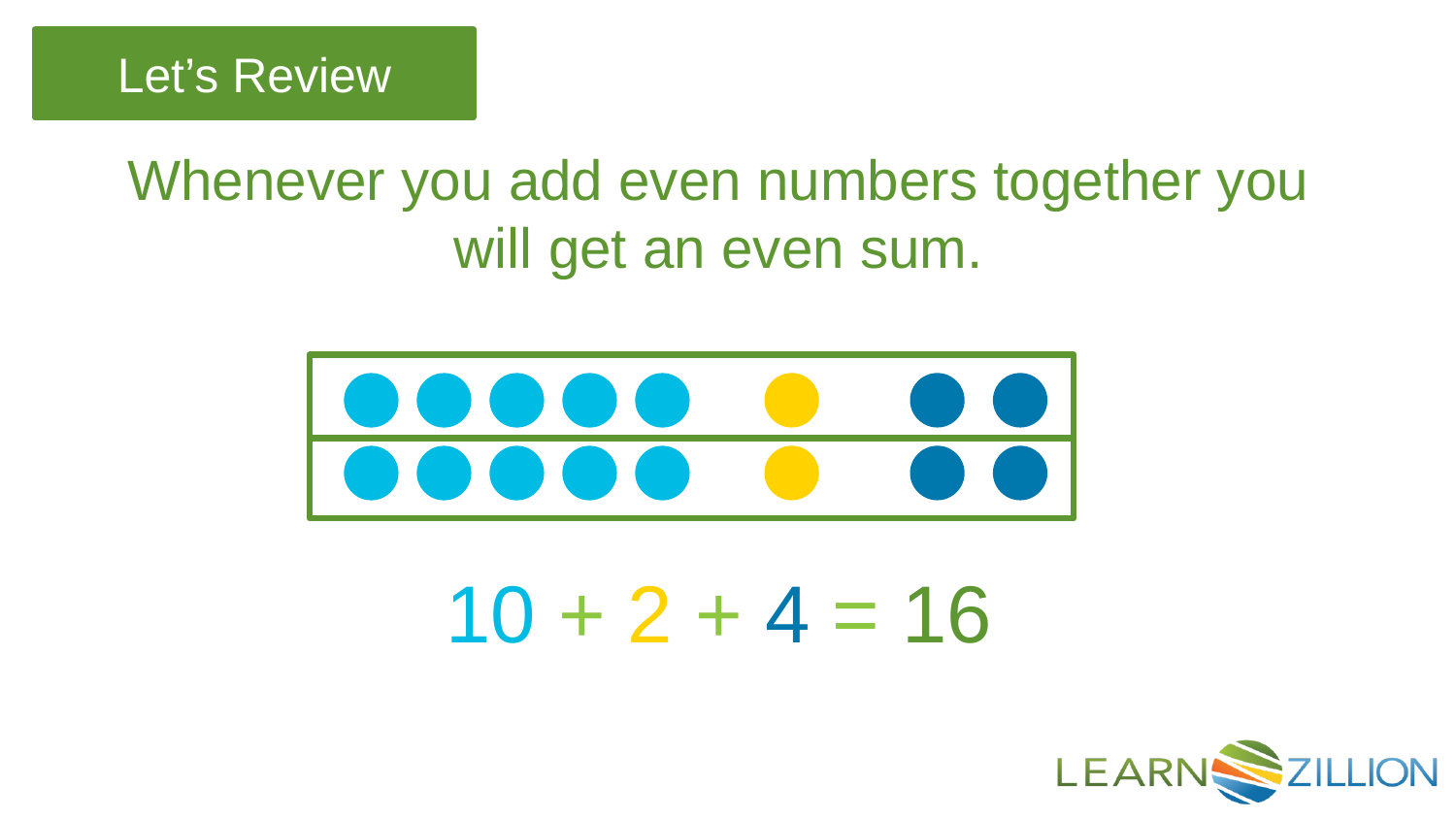

Whenever you add even numbers together you will get an even sum.

10 + 2 + 4 = 16